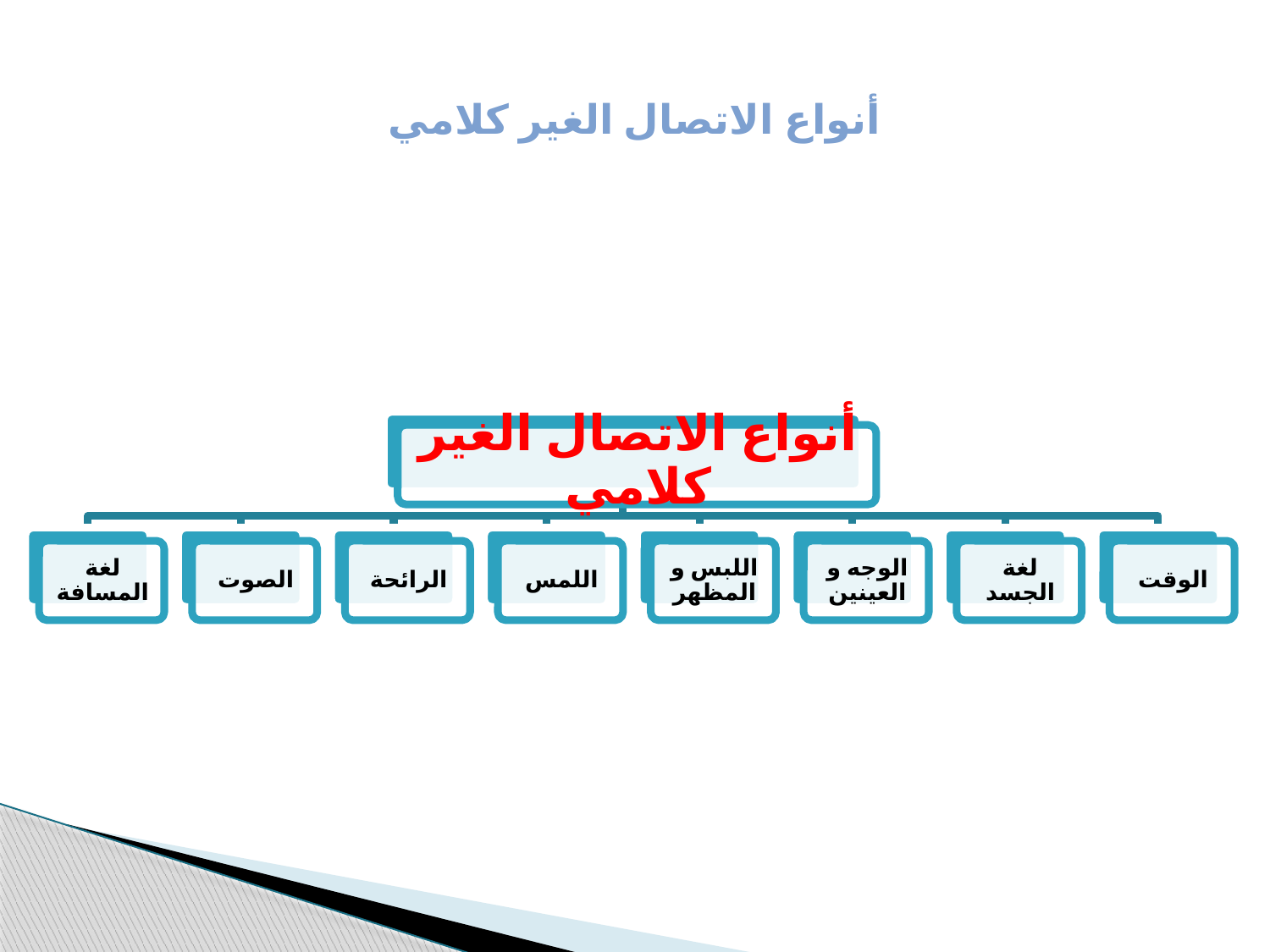

# أنواع الاتصال الغير كلامي
أنواع الاتصال الغير كلامي
لغة المسافة
الصوت
الرائحة
اللمس
اللبس و المظهر
الوجه و العينين
لغة الجسد
الوقت